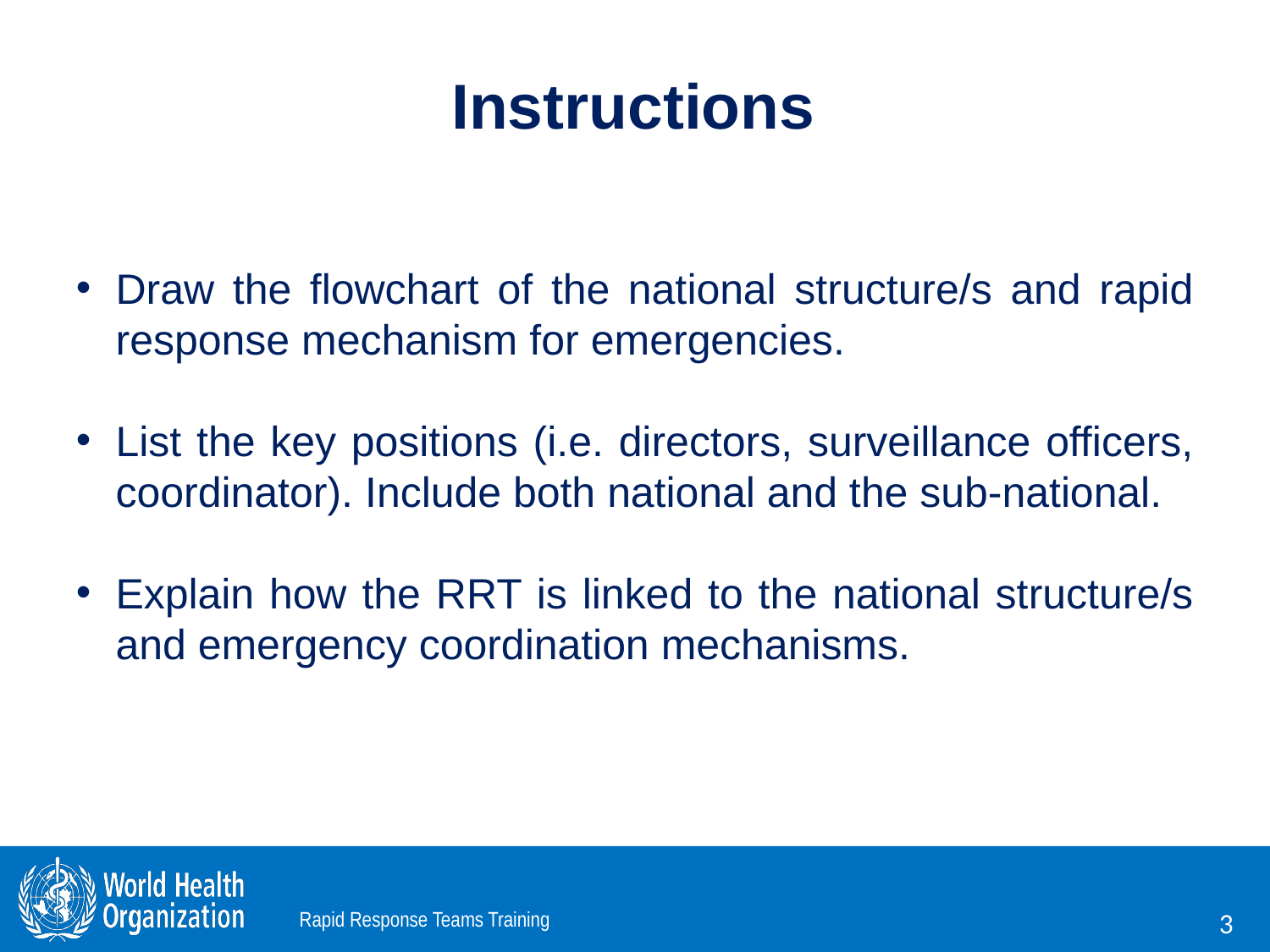

# Instructions
Draw the flowchart of the national structure/s and rapid response mechanism for emergencies.

List the key positions (i.e. directors, surveillance officers, coordinator). Include both national and the sub-national.

Explain how the RRT is linked to the national structure/s and emergency coordination mechanisms.